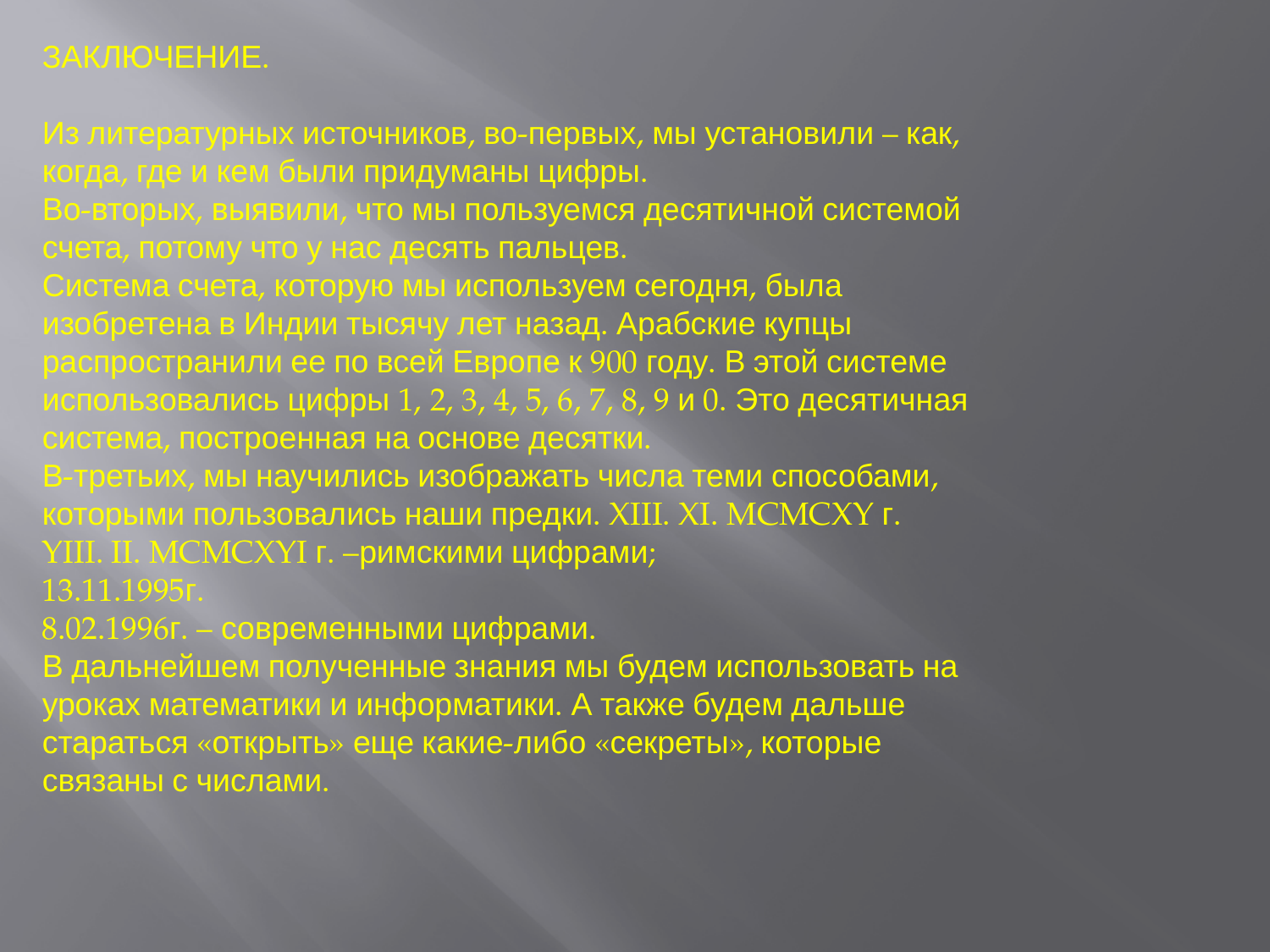

ЗАКЛЮЧЕНИЕ.

Из литературных источников, во-первых, мы установили – как, когда, где и кем были придуманы цифры.
Во-вторых, выявили, что мы пользуемся десятичной системой счета, потому что у нас десять пальцев.
Система счета, которую мы используем сегодня, была изобретена в Индии тысячу лет назад. Арабские купцы распространили ее по всей Европе к 900 году. В этой системе использовались цифры 1, 2, 3, 4, 5, 6, 7, 8, 9 и 0. Это десятичная система, построенная на основе десятки.
В-третьих, мы научились изображать числа теми способами, которыми пользовались наши предки. XIII. XI. MCMCXY г.
YIII. II. MCMCXYI г. –римскими цифрами;
13.11.1995г.
8.02.1996г. – современными цифрами.
В дальнейшем полученные знания мы будем использовать на уроках математики и информатики. А также будем дальше стараться «открыть» еще какие-либо «секреты», которые связаны с числами.